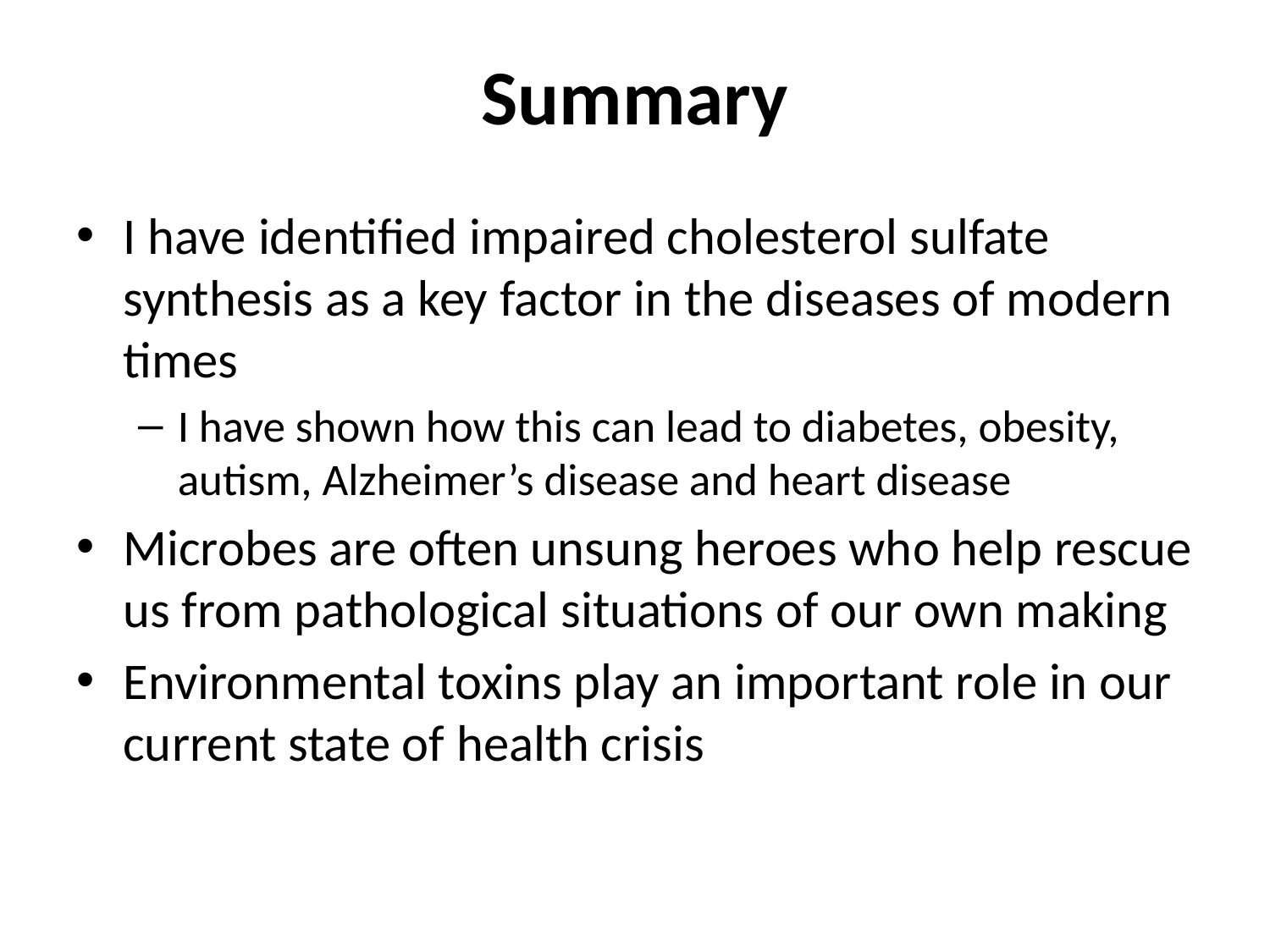

# Summary
I have identified impaired cholesterol sulfate synthesis as a key factor in the diseases of modern times
I have shown how this can lead to diabetes, obesity, autism, Alzheimer’s disease and heart disease
Microbes are often unsung heroes who help rescue us from pathological situations of our own making
Environmental toxins play an important role in our current state of health crisis